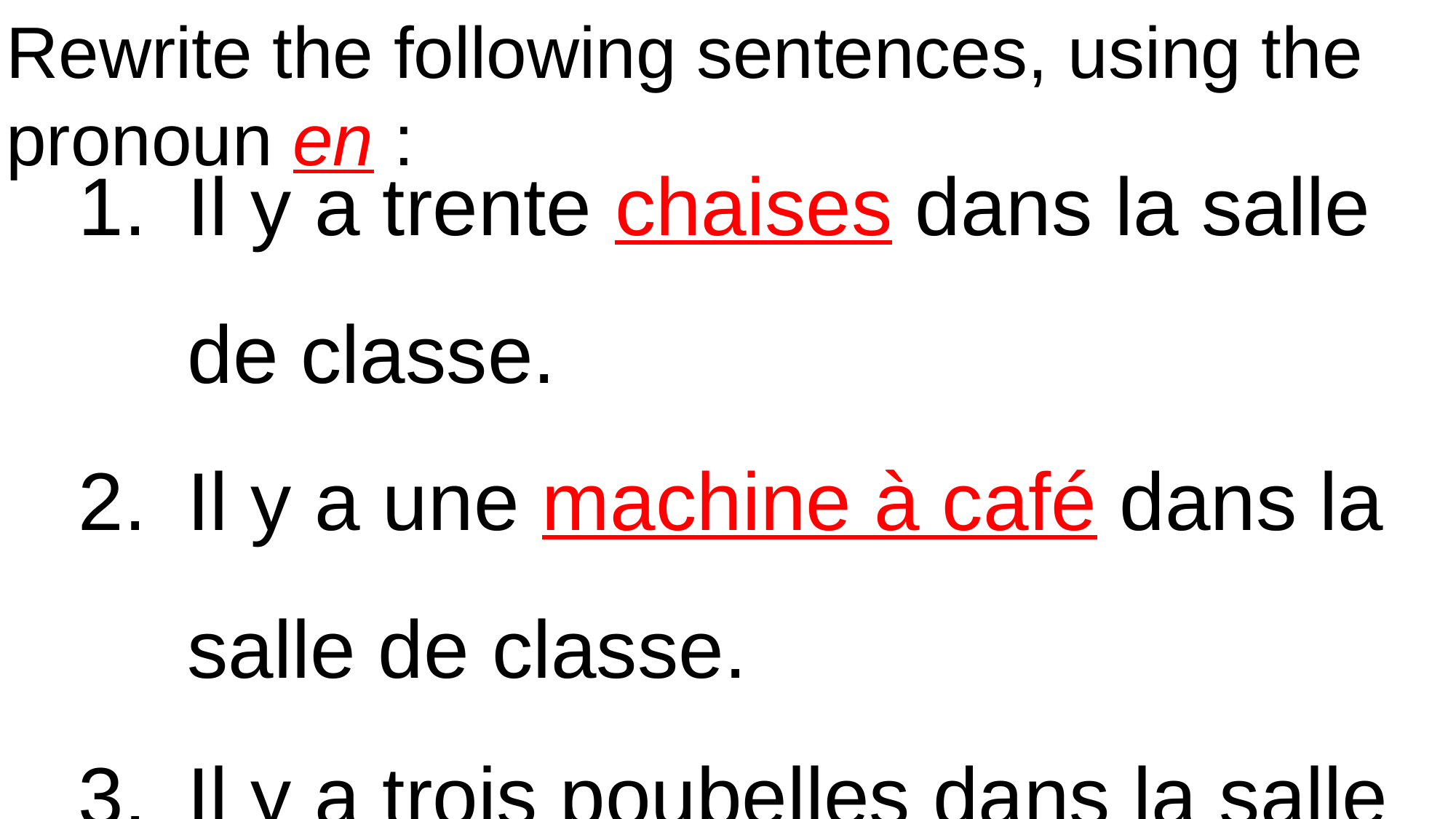

Rewrite the following sentences, using the pronoun en :
Il y a trente chaises dans la salle de classe.
Il y a une machine à café dans la salle de classe.
Il y a trois poubelles dans la salle de classe.
Il y a beaucoup de devoirs.
Il n’y a pas d’examen.